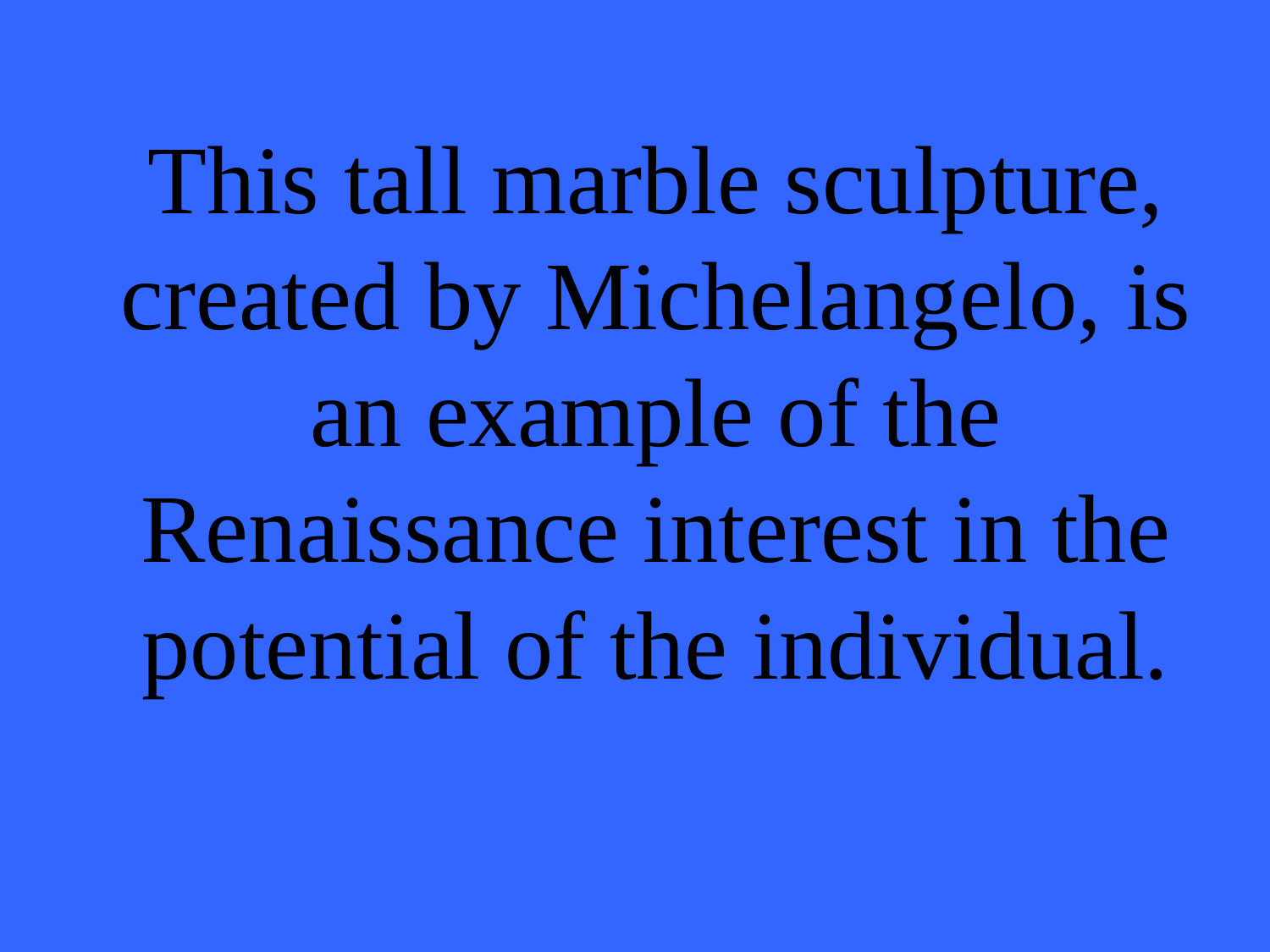

# This tall marble sculpture, created by Michelangelo, is an example of the Renaissance interest in the potential of the individual.